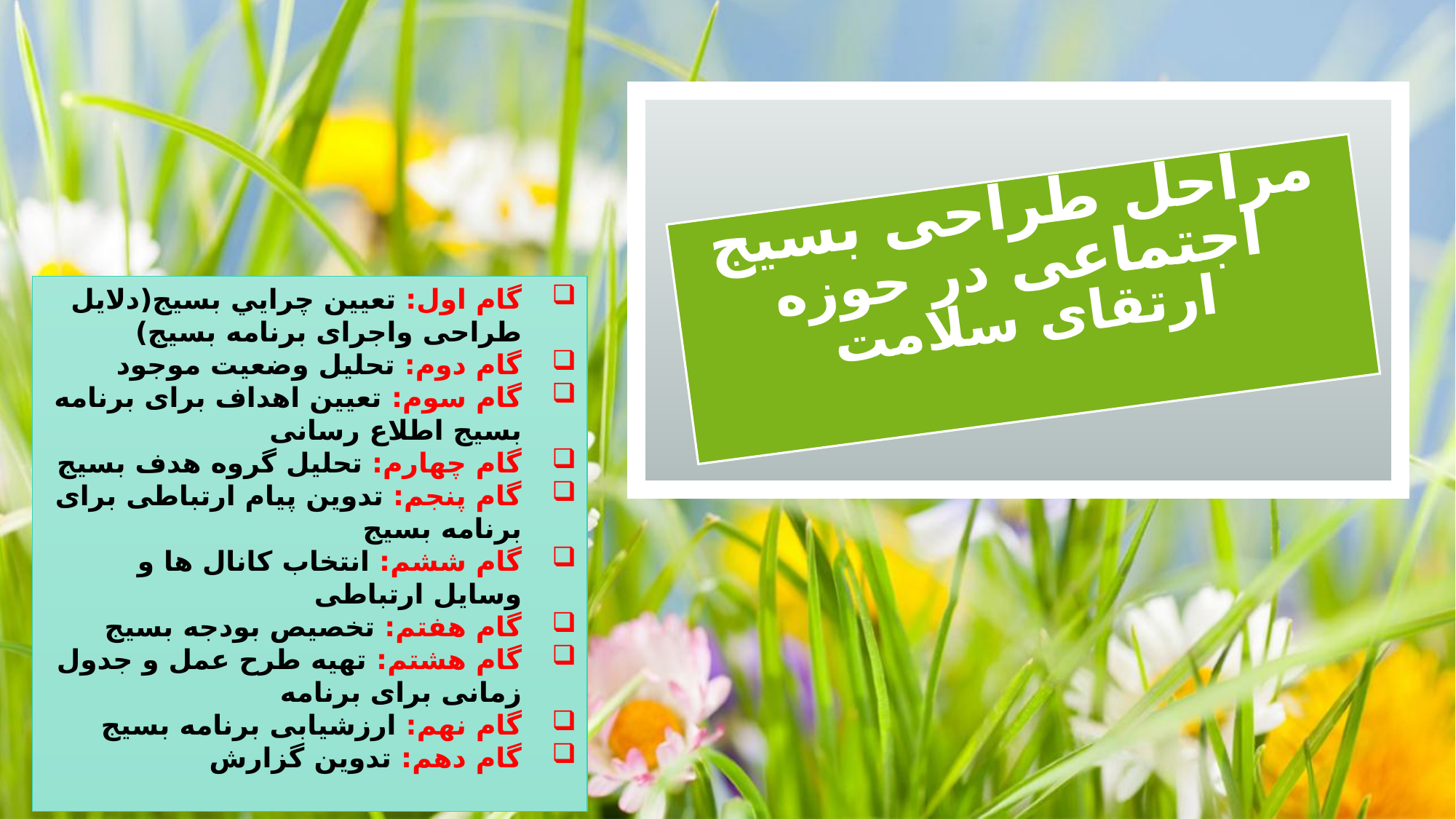

# مراحل طراحی بسیج اجتماعی در حوزه ارتقای سلامت
گام اول: تعیین چرایي بسیج(دلایل طراحی واجرای برنامه بسیج)
گام دوم: تحلیل وضعیت موجود
گام سوم: تعیین اهداف برای برنامه بسیج اطلاع رسانی
گام چهارم: تحلیل گروه هدف بسیج
گام پنجم: تدوین پیام ارتباطی برای برنامه بسیج
گام ششم: انتخاب کانال ها و وسایل ارتباطی
گام هفتم: تخصیص بودجه بسیج
گام هشتم: تهیه طرح عمل و جدول زمانی برای برنامه
گام نهم: ارزشیابی برنامه بسیج
گام دهم: تدوین گزارش